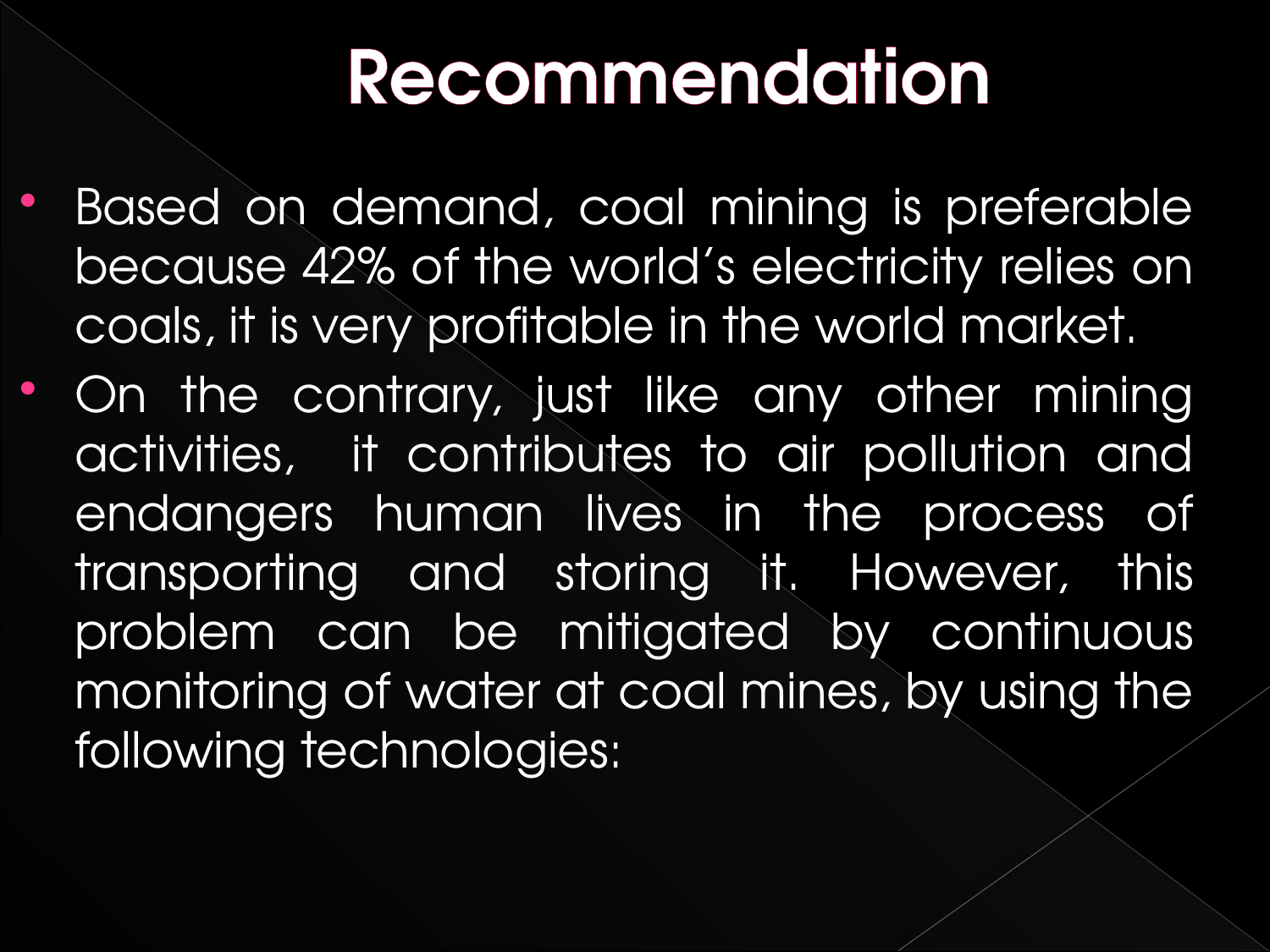

# Recommendation
Based on demand, coal mining is preferable because 42% of the world’s electricity relies on coals, it is very profitable in the world market.
On the contrary, just like any other mining activities,  it contributes to air pollution and endangers human lives in the process of transporting and storing it. However, this problem can be mitigated by continuous monitoring of water at coal mines, by using the following technologies: